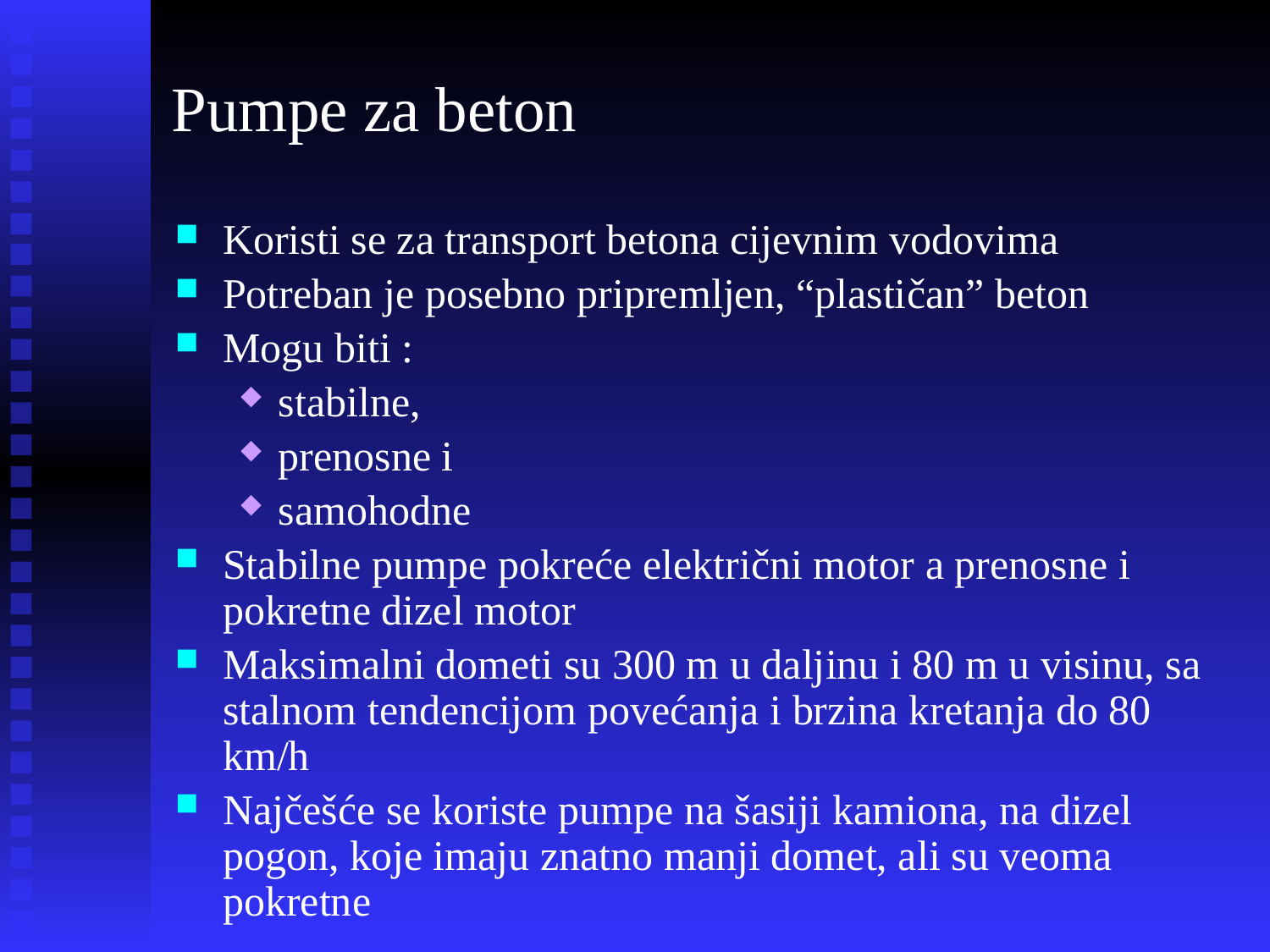

# Pumpe za beton
Koristi se za transport betona cijevnim vodovima
Potreban je posebno pripremljen, “plastičan” beton
Mogu biti :
stabilne,
prenosne i
samohodne
Stabilne pumpe pokreće električni motor a prenosne i pokretne dizel motor
Maksimalni dometi su 300 m u daljinu i 80 m u visinu, sa stalnom tendencijom povećanja i brzina kretanja do 80 km/h
Najčešće se koriste pumpe na šasiji kamiona, na dizel pogon, koje imaju znatno manji domet, ali su veoma pokretne